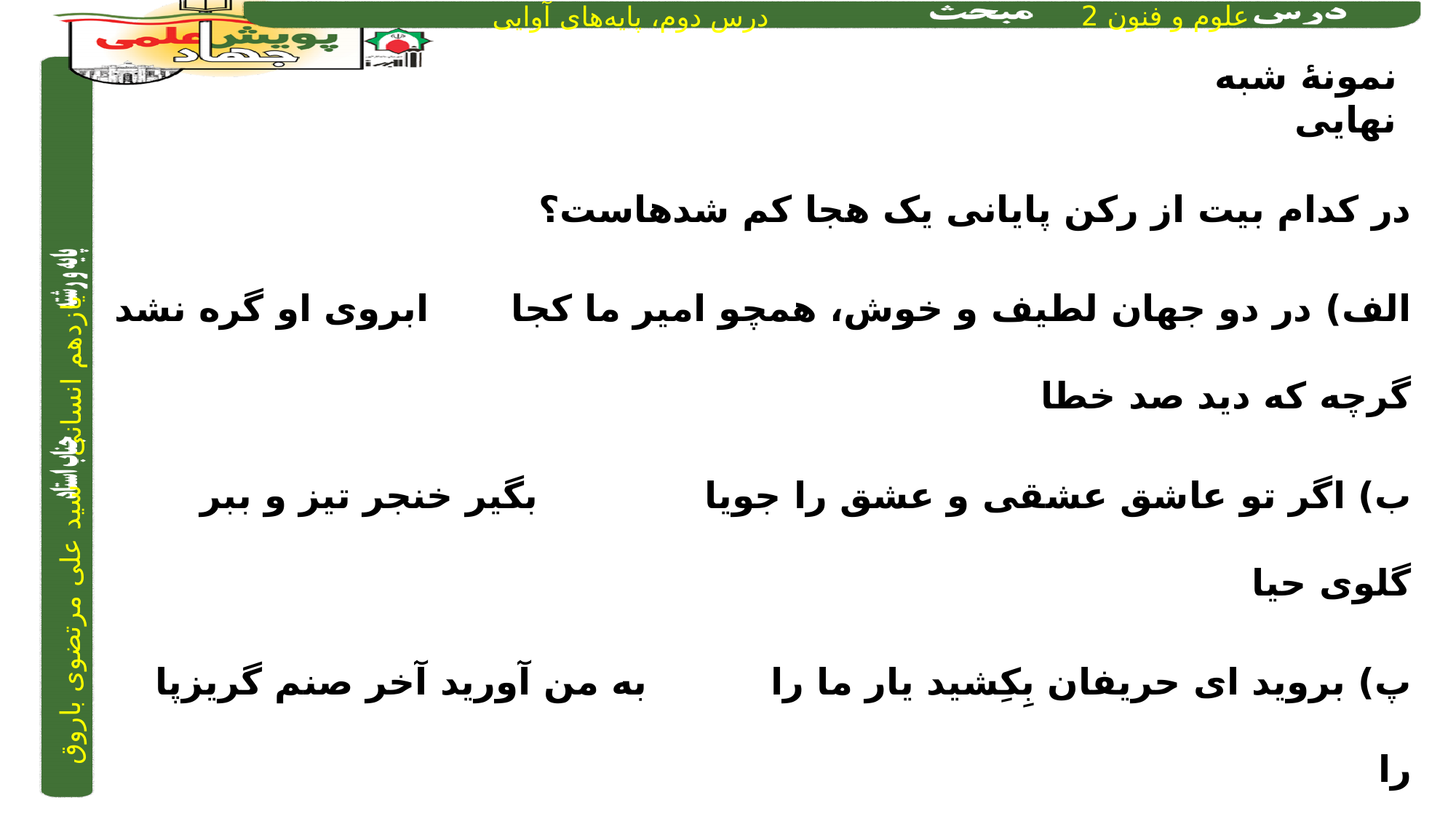

نمونۀ شبه نهایی
در کدام بیت از رکن پایانی یک هجا کم شده­است؟
الف) در دو جهان لطیف و خوش، همچو امیر ما کجا		ابروی او گره نشد گرچه که دید صد خطا
ب) اگر تو عاشق عشقی و عشق را جویا			بگیر خنجر تیز و ببر گلوی حیا
پ) بروید ای حریفان بِکِشید یار ما را			به من آورید آخر صنم گریزپا را
ت) اگر دمی بنوازد مرا نگار چه باشد			گر این درخت بخندد از آن بهار چه باشد
پاسخ: ب